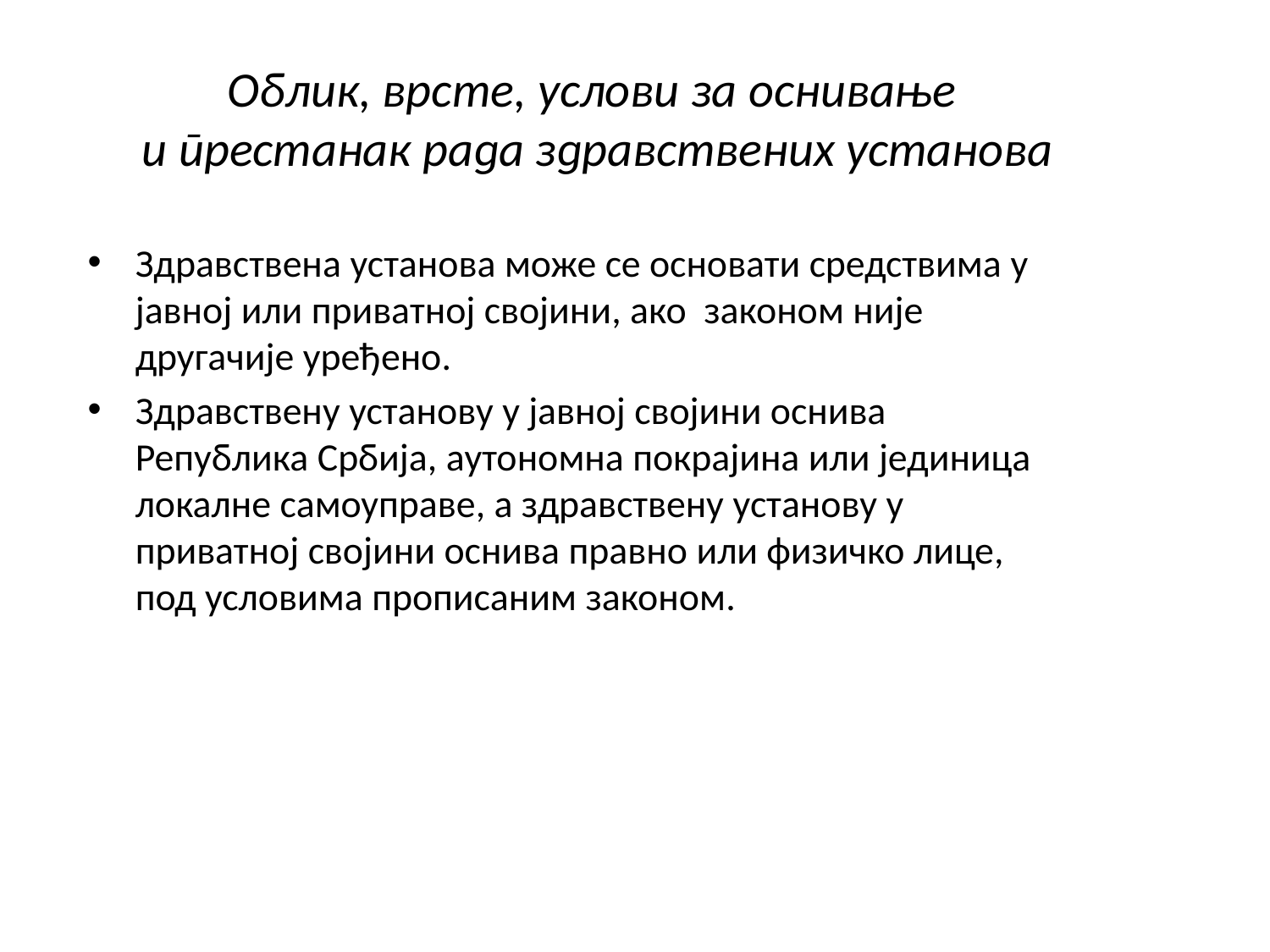

# Облик, врсте, услови за оснивање и престанак рада здравствених установа
Здравствена установа може се основати средствима у јавној или приватној својини, ако  законом није другачије уређено.
Здравствену установу у јавној својини оснива Република Србија, аутономна покрајина или јединица локалне самоуправе, а здравствену установу у приватној својини оснива правно или физичко лице, под условима прописаним законом.